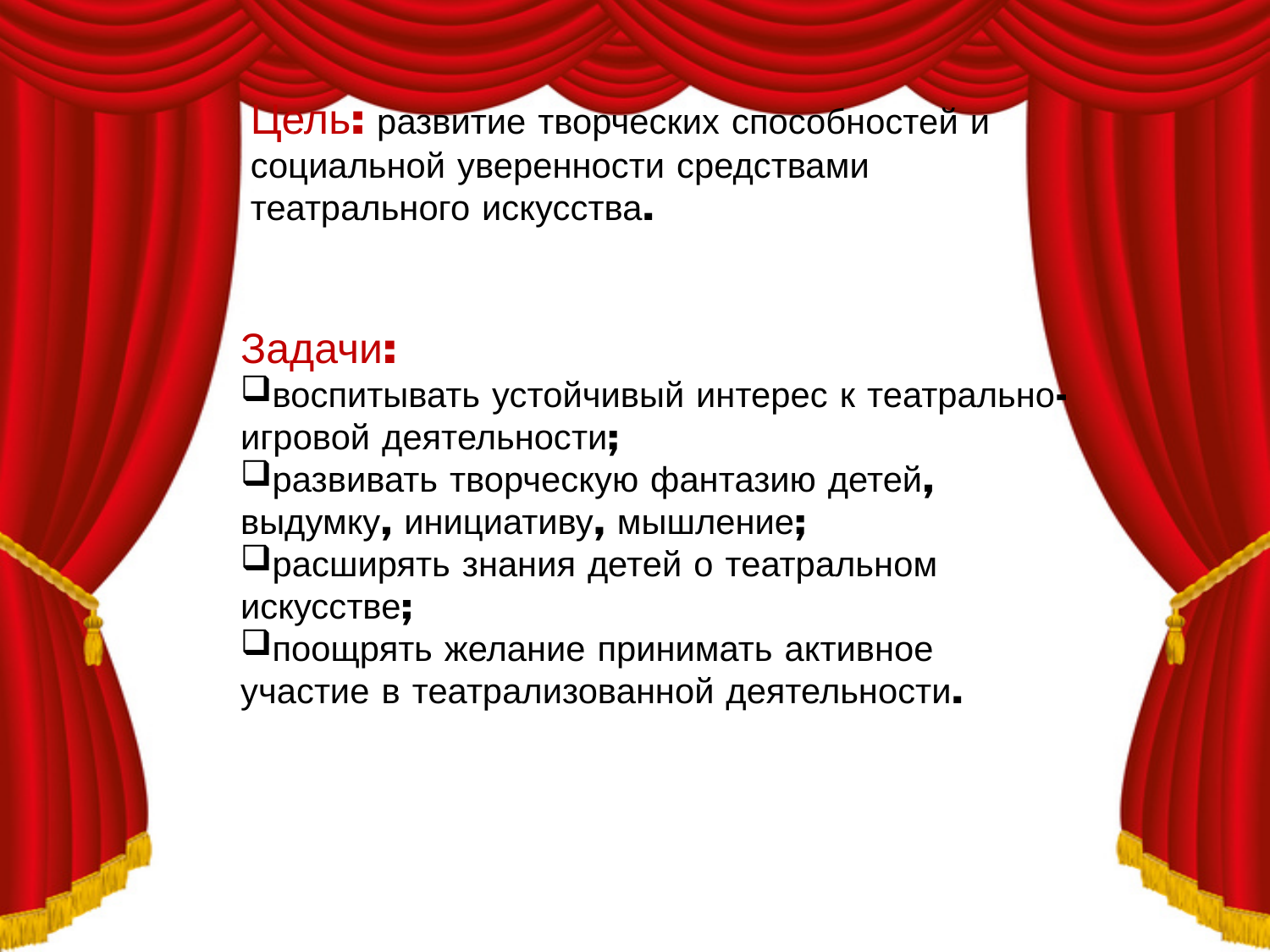

Цель: развитие творческих способностей и социальной уверенности средствами театрального искусства.
Задачи:
воспитывать устойчивый интерес к театрально-игровой деятельности;
развивать творческую фантазию детей, выдумку, инициативу, мышление;
расширять знания детей о театральном искусстве;
поощрять желание принимать активное участие в театрализованной деятельности.